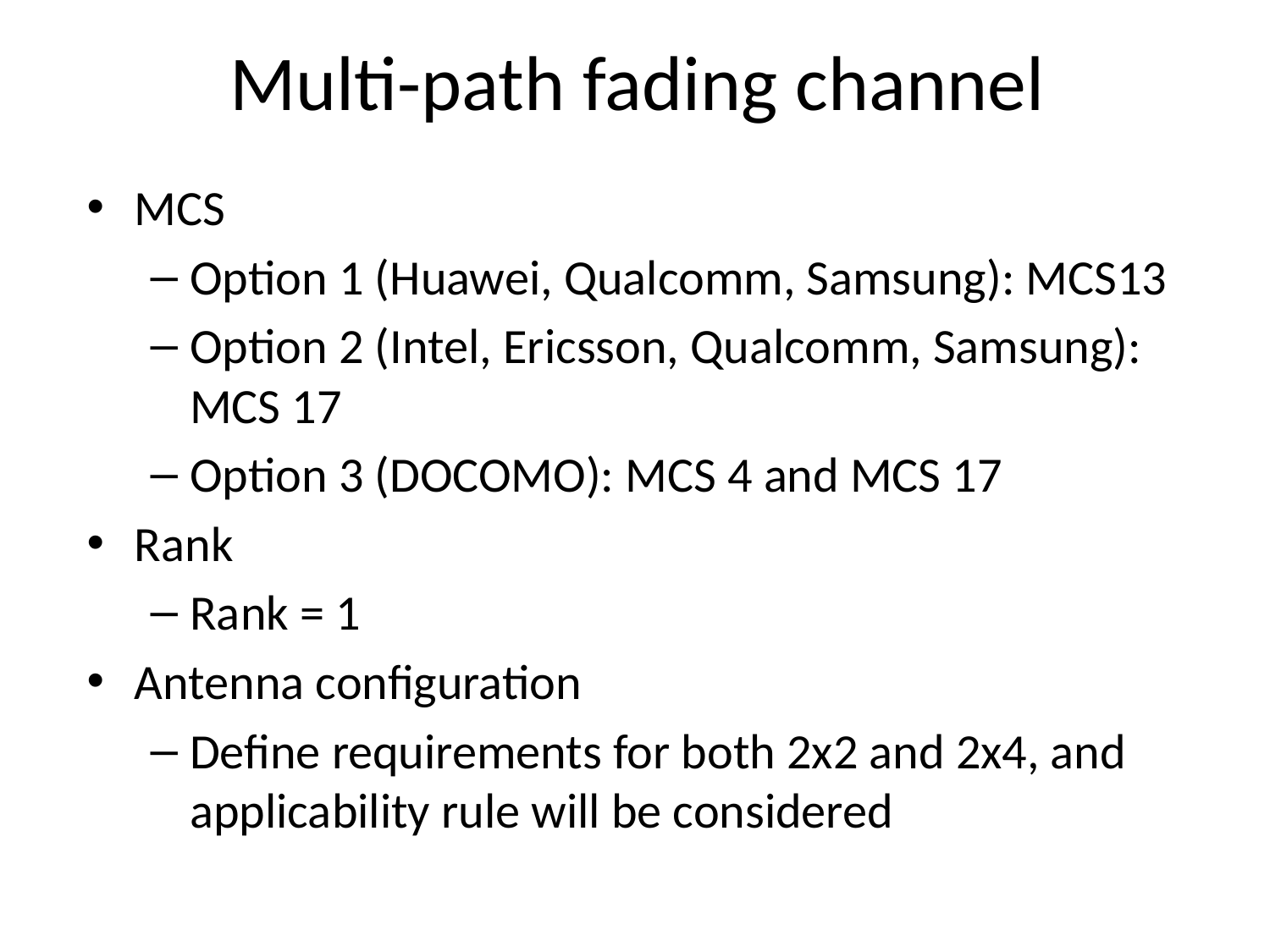

# Multi-path fading channel
MCS
Option 1 (Huawei, Qualcomm, Samsung): MCS13
Option 2 (Intel, Ericsson, Qualcomm, Samsung): MCS 17
Option 3 (DOCOMO): MCS 4 and MCS 17
Rank
Rank = 1
Antenna configuration
Define requirements for both 2x2 and 2x4, and applicability rule will be considered